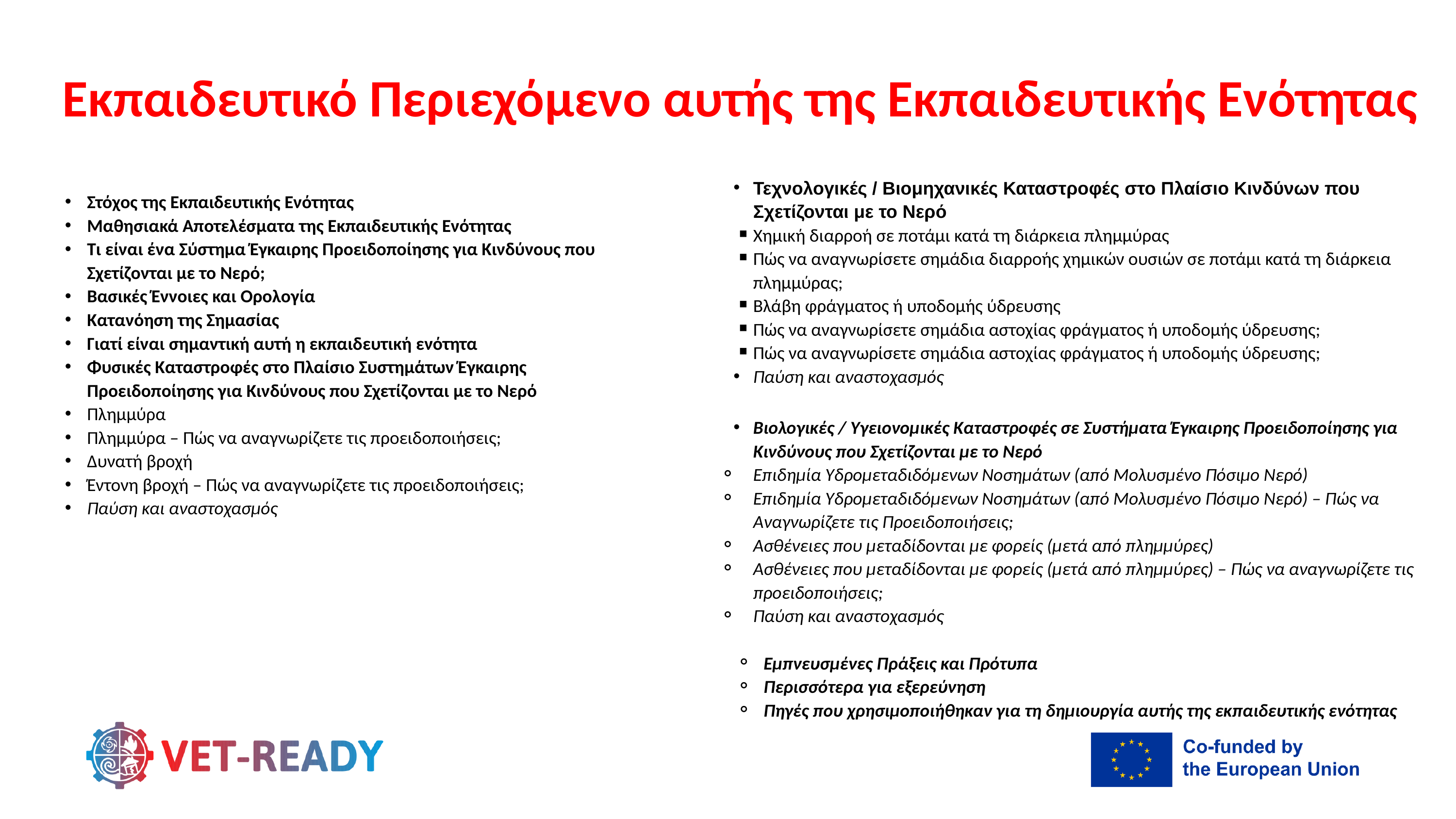

Εκπαιδευτικό Περιεχόμενο αυτής της Εκπαιδευτικής Ενότητας
Τεχνολογικές / Βιομηχανικές Καταστροφές στο Πλαίσιο Κινδύνων που Σχετίζονται με το Νερό
Χημική διαρροή σε ποτάμι κατά τη διάρκεια πλημμύρας
Πώς να αναγνωρίσετε σημάδια διαρροής χημικών ουσιών σε ποτάμι κατά τη διάρκεια πλημμύρας;
Βλάβη φράγματος ή υποδομής ύδρευσης
Πώς να αναγνωρίσετε σημάδια αστοχίας φράγματος ή υποδομής ύδρευσης;
Πώς να αναγνωρίσετε σημάδια αστοχίας φράγματος ή υποδομής ύδρευσης;
Παύση και αναστοχασμός

Βιολογικές / Υγειονομικές Καταστροφές σε Συστήματα Έγκαιρης Προειδοποίησης για Κινδύνους που Σχετίζονται με το Νερό
Επιδημία Υδρομεταδιδόμενων Νοσημάτων (από Μολυσμένο Πόσιμο Νερό)
Επιδημία Υδρομεταδιδόμενων Νοσημάτων (από Μολυσμένο Πόσιμο Νερό) – Πώς να Αναγνωρίζετε τις Προειδοποιήσεις;
Ασθένειες που μεταδίδονται με φορείς (μετά από πλημμύρες)
Ασθένειες που μεταδίδονται με φορείς (μετά από πλημμύρες) – Πώς να αναγνωρίζετε τις προειδοποιήσεις;
Παύση και αναστοχασμός
Εμπνευσμένες Πράξεις και Πρότυπα
Περισσότερα για εξερεύνηση
Πηγές που χρησιμοποιήθηκαν για τη δημιουργία αυτής της εκπαιδευτικής ενότητας
Στόχος της Εκπαιδευτικής Ενότητας
Μαθησιακά Αποτελέσματα της Εκπαιδευτικής Ενότητας
Τι είναι ένα Σύστημα Έγκαιρης Προειδοποίησης για Κινδύνους που Σχετίζονται με το Νερό;
Βασικές Έννοιες και Ορολογία
Κατανόηση της Σημασίας
Γιατί είναι σημαντική αυτή η εκπαιδευτική ενότητα
Φυσικές Καταστροφές στο Πλαίσιο Συστημάτων Έγκαιρης Προειδοποίησης για Κινδύνους που Σχετίζονται με το Νερό
Πλημμύρα
Πλημμύρα – Πώς να αναγνωρίζετε τις προειδοποιήσεις;
Δυνατή βροχή
Έντονη βροχή – Πώς να αναγνωρίζετε τις προειδοποιήσεις;
Παύση και αναστοχασμός